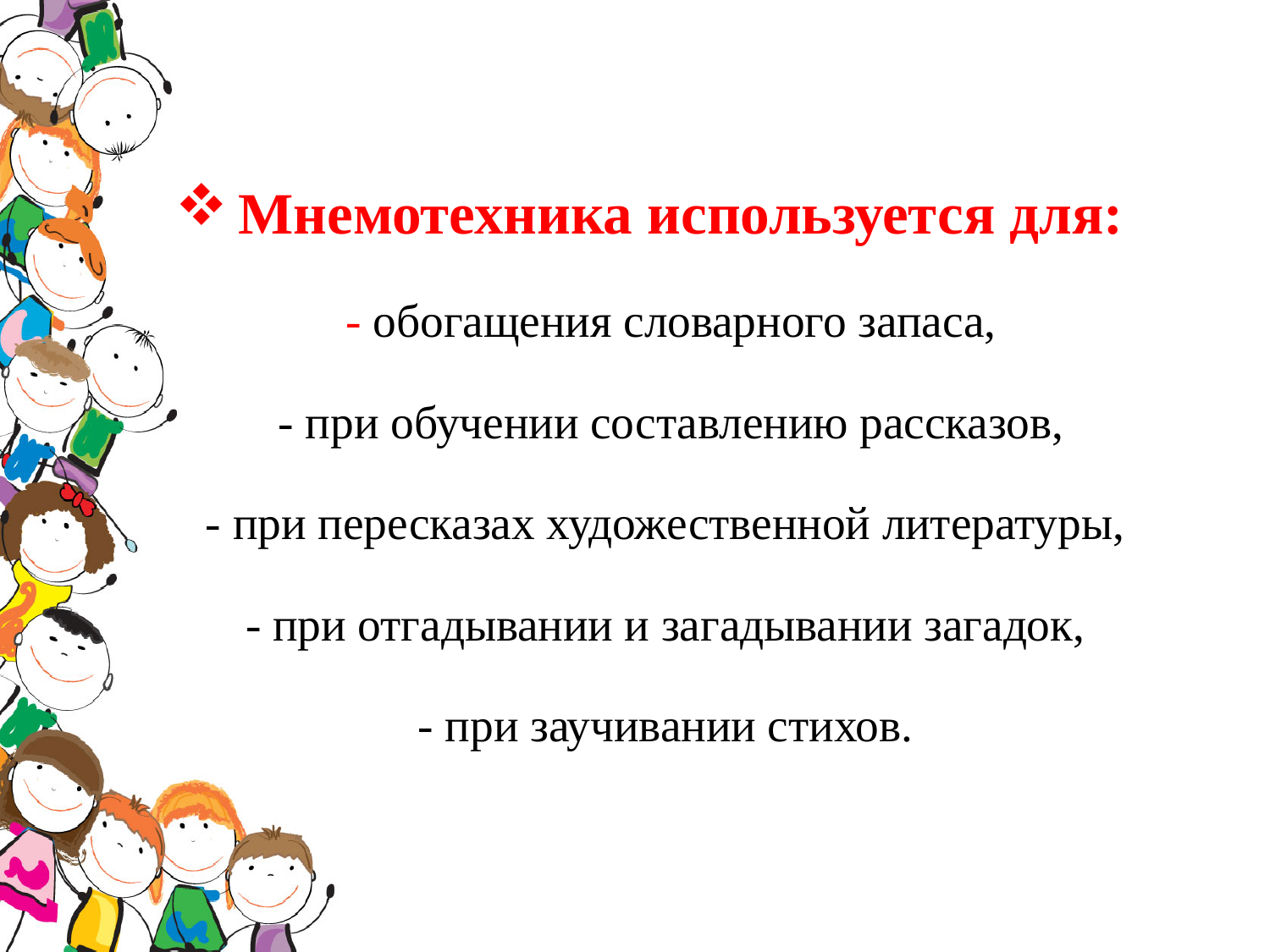

# Мнемотехника используется для: - обогащения словарного запаса, - при обучении составлению рассказов, - при пересказах художественной литературы, - при отгадывании и загадывании загадок, - при заучивании стихов.